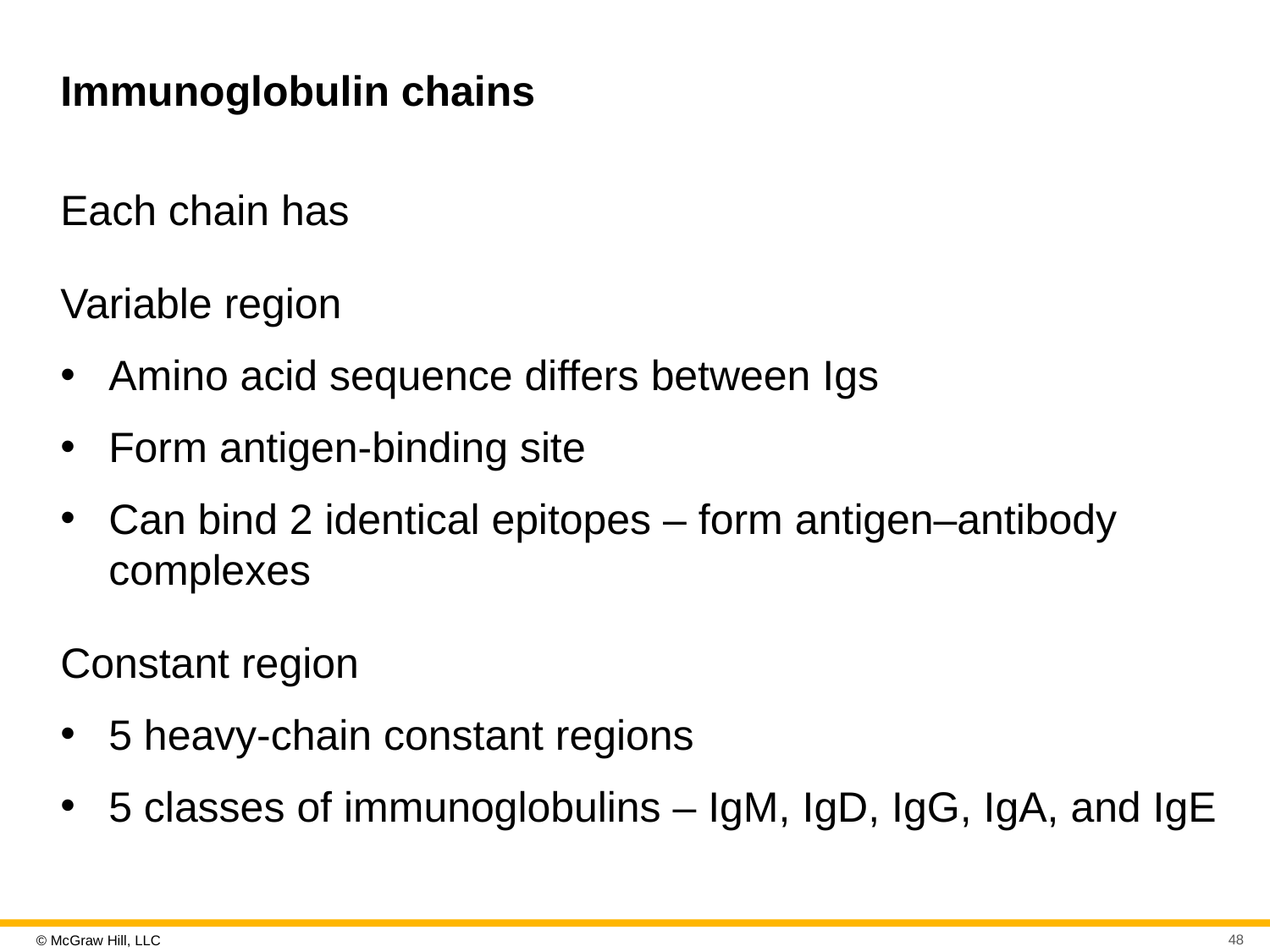

# Immunoglobulin chains
Each chain has
Variable region
Amino acid sequence differs between Igs
Form antigen-binding site
Can bind 2 identical epitopes – form antigen–antibody complexes
Constant region
5 heavy-chain constant regions
5 classes of immunoglobulins – IgM, IgD, IgG, IgA, and IgE
48